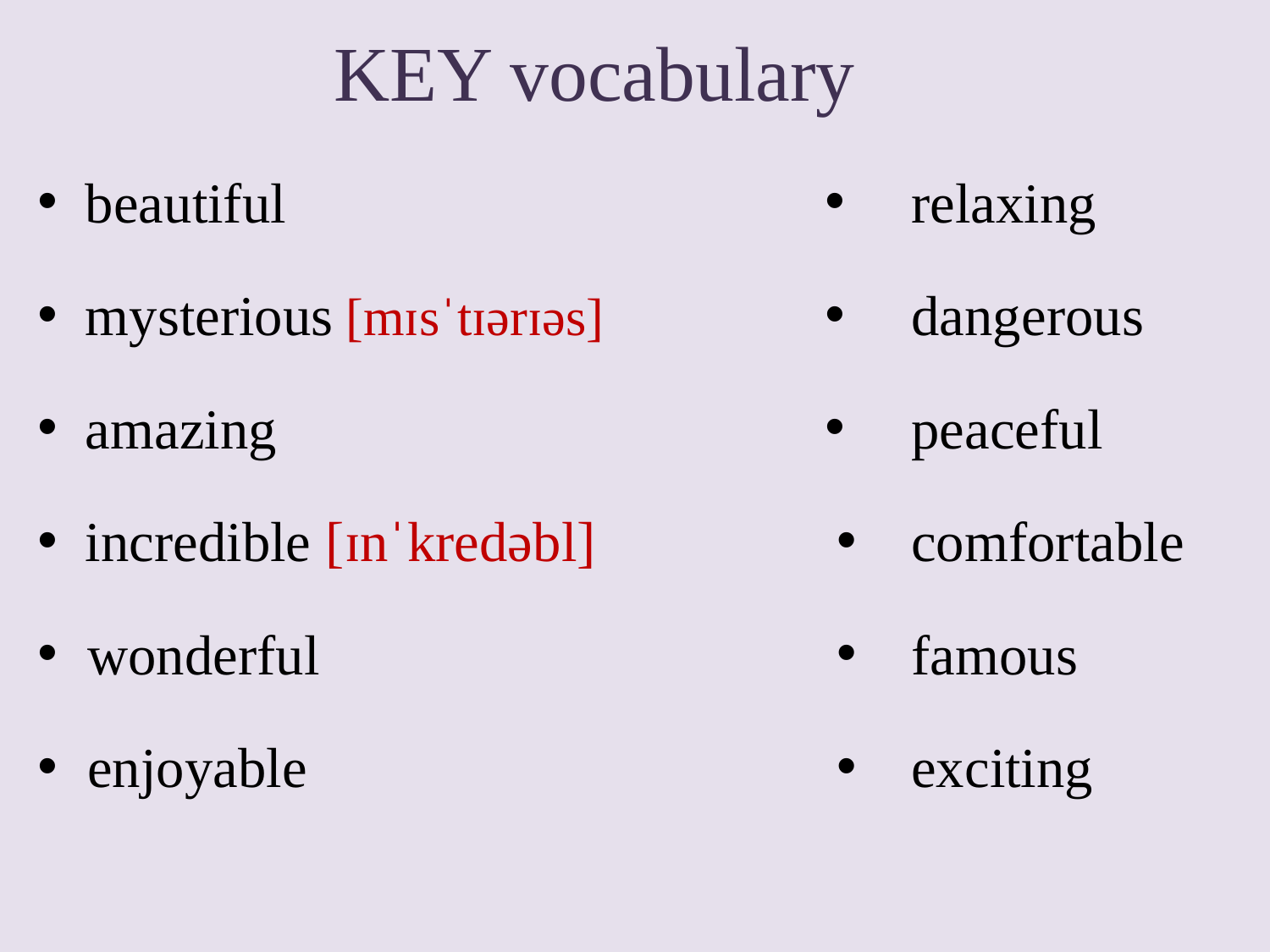

# KEY vocabulary
beautiful
mysterious [mɪsˈtɪərɪəs]
amazing
incredible [ɪnˈkredəbl]
wonderful
enjoyable

relaxing
dangerous
peaceful
comfortable
famous
exciting